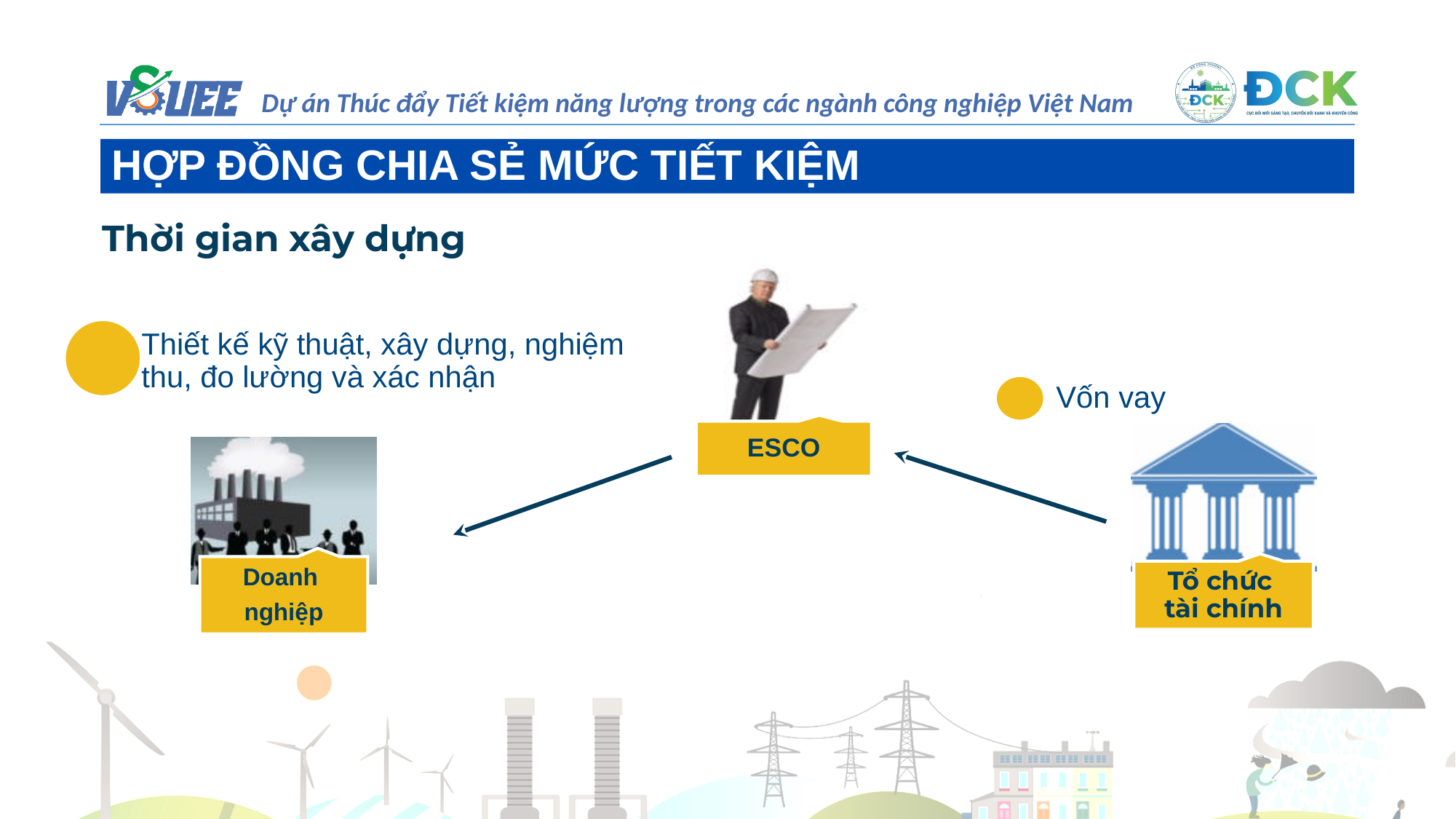

HỢP ĐỒNG CHIA SẺ MỨC TIẾT KIỆM
Thời gian xây dựng

ESCO

Vốn vay
Thiết kế kỹ thuật, xây dựng, nghiệm thu, đo lường và xác nhận

Tổ chức
tài chính

Doanh
nghiệp